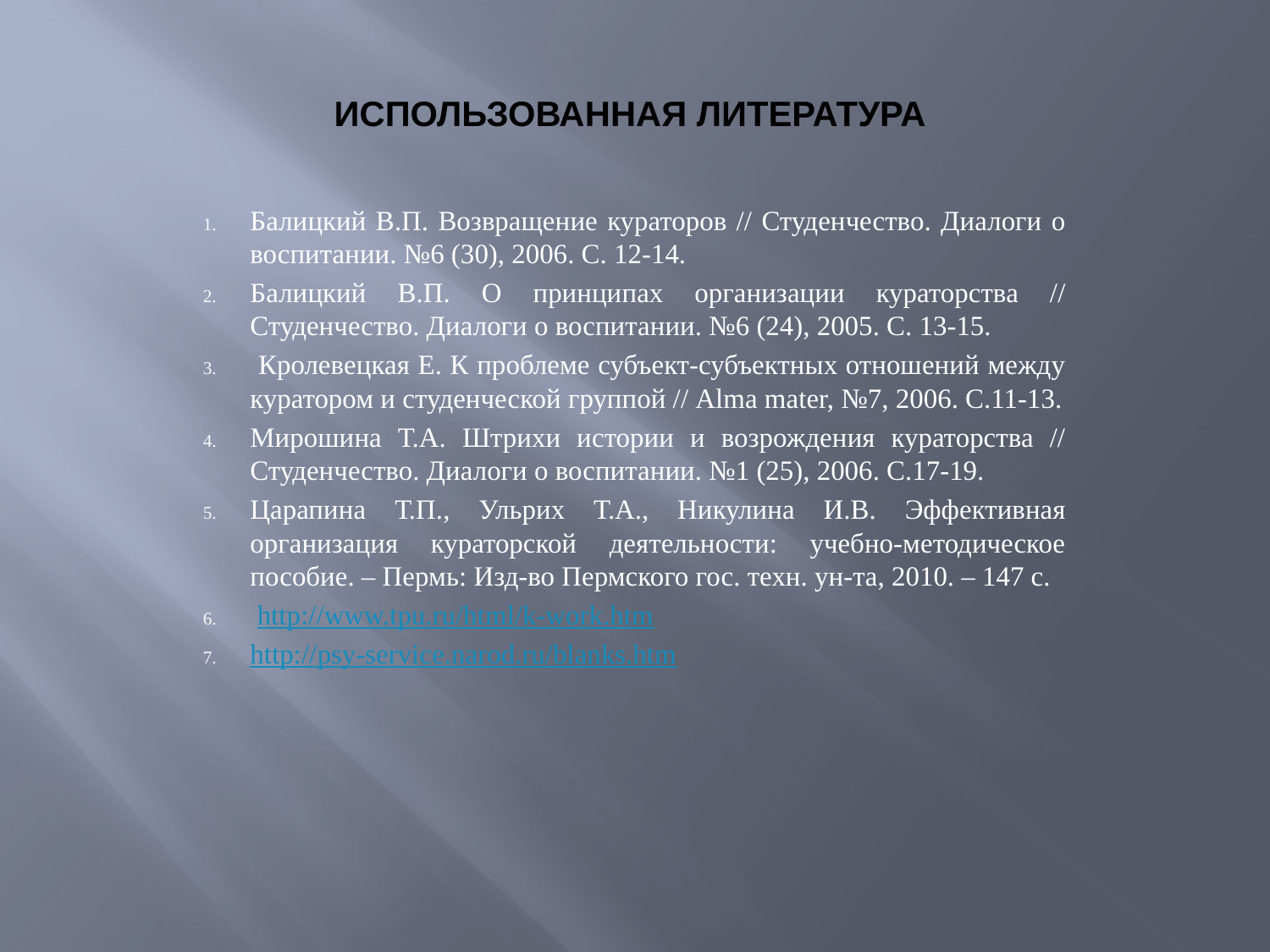

# Использованная литература
Балицкий В.П. Возвращение кураторов // Студенчество. Диалоги о воспитании. №6 (30), 2006. С. 12-14.
Балицкий В.П. О принципах организации кураторства // Студенчество. Диалоги о воспитании. №6 (24), 2005. С. 13-15.
 Кролевецкая Е. К проблеме субъект-субъектных отношений между куратором и студенческой группой // Alma mater, №7, 2006. С.11-13.
Мирошина Т.А. Штрихи истории и возрождения кураторства // Студенчество. Диалоги о воспитании. №1 (25), 2006. С.17-19.
Царапина Т.П., Ульрих Т.А., Никулина И.В. Эффективная организация кураторской деятельности: учебно-методическое пособие. – Пермь: Изд-во Пермского гос. техн. ун-та, 2010. – 147 с.
 http://www.tpu.ru/html/k-work.htm
http://psy-service.narod.ru/blanks.htm